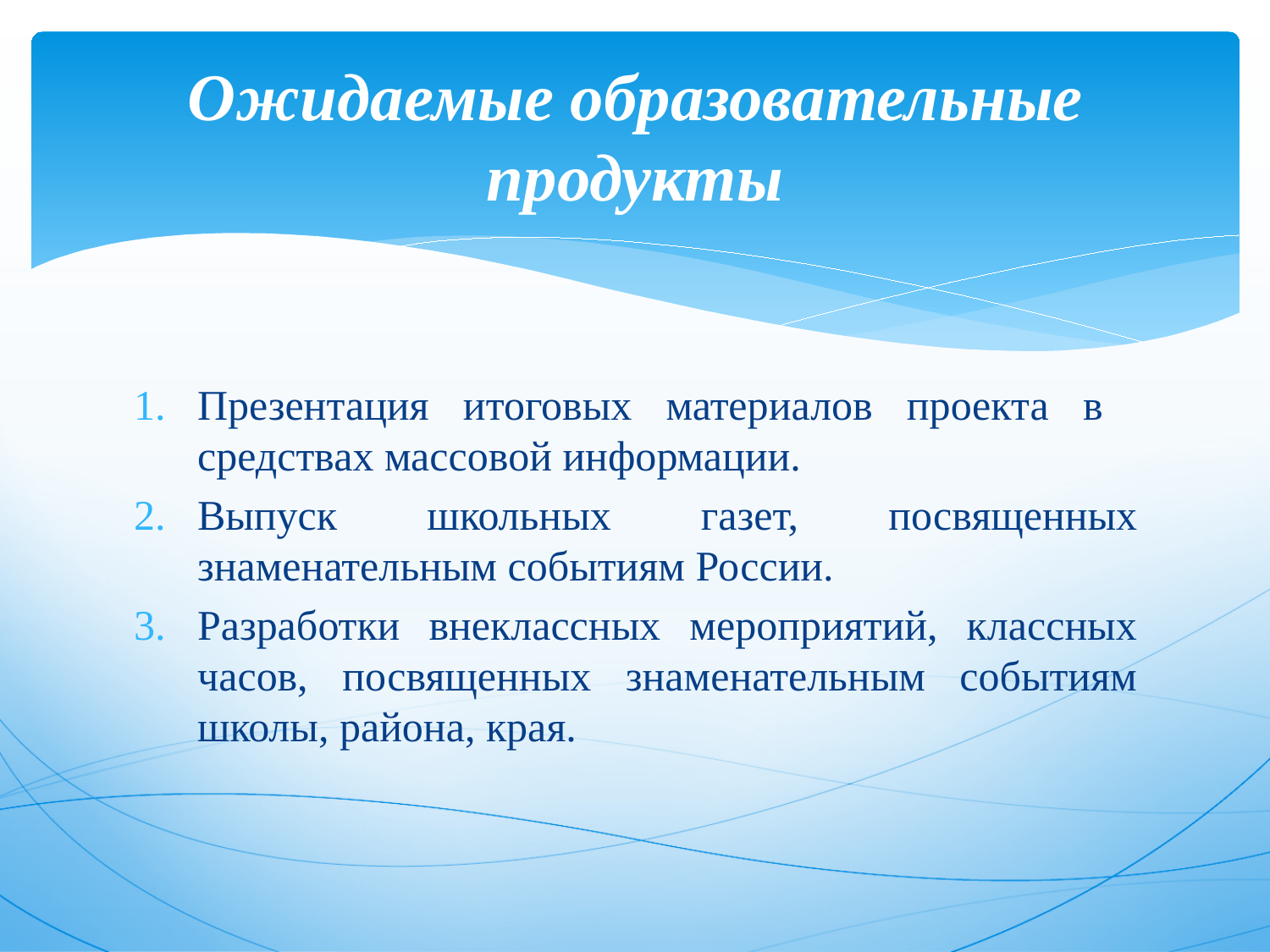

# Ожидаемые образовательные продукты
Презентация итоговых материалов проекта в  средствах массовой информации.
Выпуск школьных газет, посвященных знаменательным событиям России.
Разработки внеклассных мероприятий, классных часов, посвященных знаменательным событиям школы, района, края.